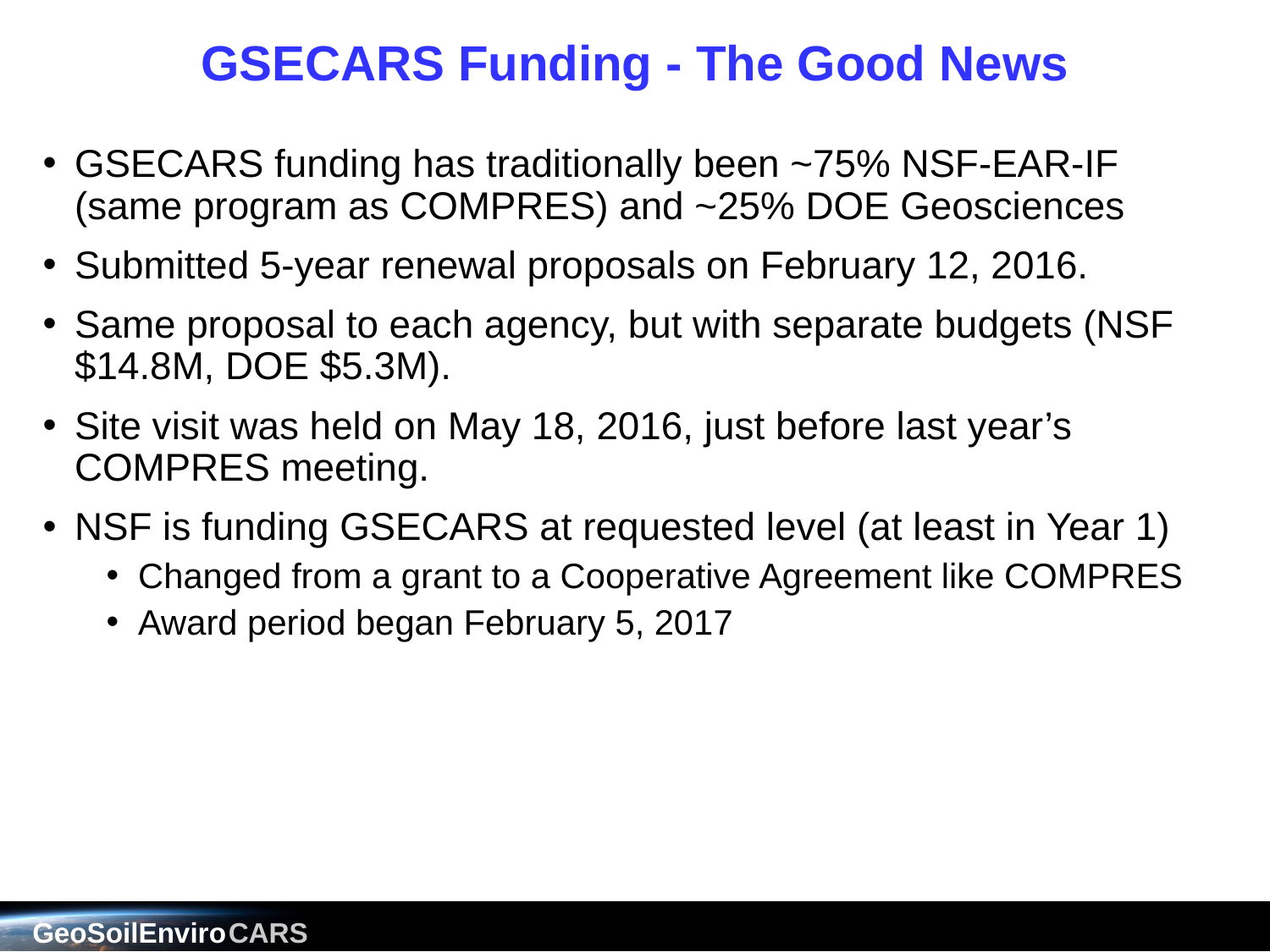

# GSECARS Funding - The Good News
GSECARS funding has traditionally been ~75% NSF-EAR-IF (same program as COMPRES) and ~25% DOE Geosciences
Submitted 5-year renewal proposals on February 12, 2016.
Same proposal to each agency, but with separate budgets (NSF $14.8M, DOE $5.3M).
Site visit was held on May 18, 2016, just before last year’s COMPRES meeting.
NSF is funding GSECARS at requested level (at least in Year 1)
Changed from a grant to a Cooperative Agreement like COMPRES
Award period began February 5, 2017